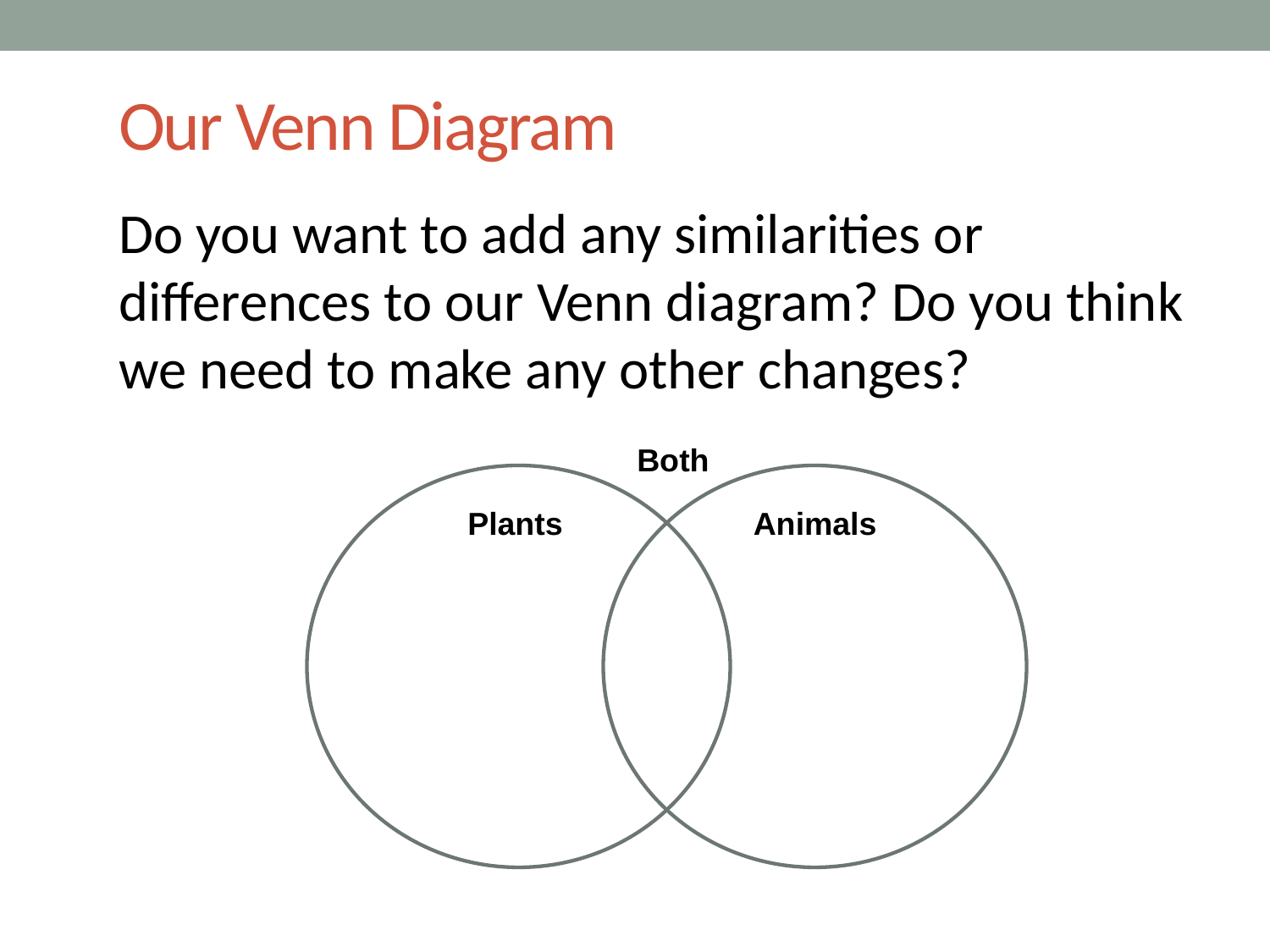

# Our Venn Diagram
Do you want to add any similarities or differences to our Venn diagram? Do you think we need to make any other changes?
Both

Plants
Animals